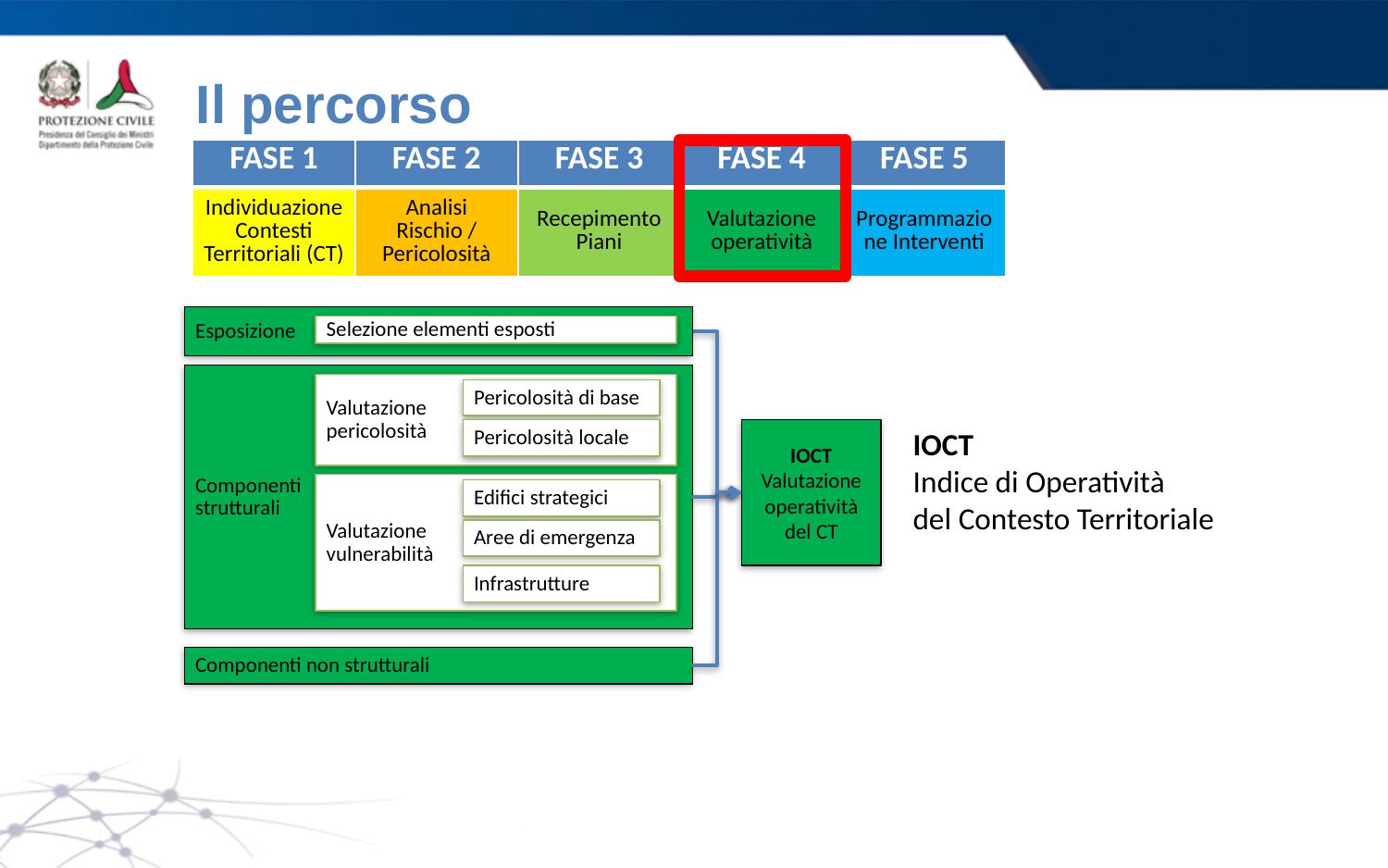

# Il percorso
| FASE 1 | FASE 2 | FASE 3 | FASE 4 | FASE 5 |
| --- | --- | --- | --- | --- |
| Individuazione Contesti Territoriali (CT) | Analisi Rischio / Pericolosità | Recepimento Piani | Valutazione operatività | Programmazione Interventi |

Esposizione
Selezione elementi esposti
Componenti
strutturali
Valutazione
pericolosità
Pericolosità di base
Pericolosità locale
IOCT
Valutazione operatività del CT
IOCT
Indice di Operatività
del Contesto Territoriale
Valutazione
vulnerabilità
Edifici strategici
Aree di emergenza
Infrastrutture
Componenti non strutturali